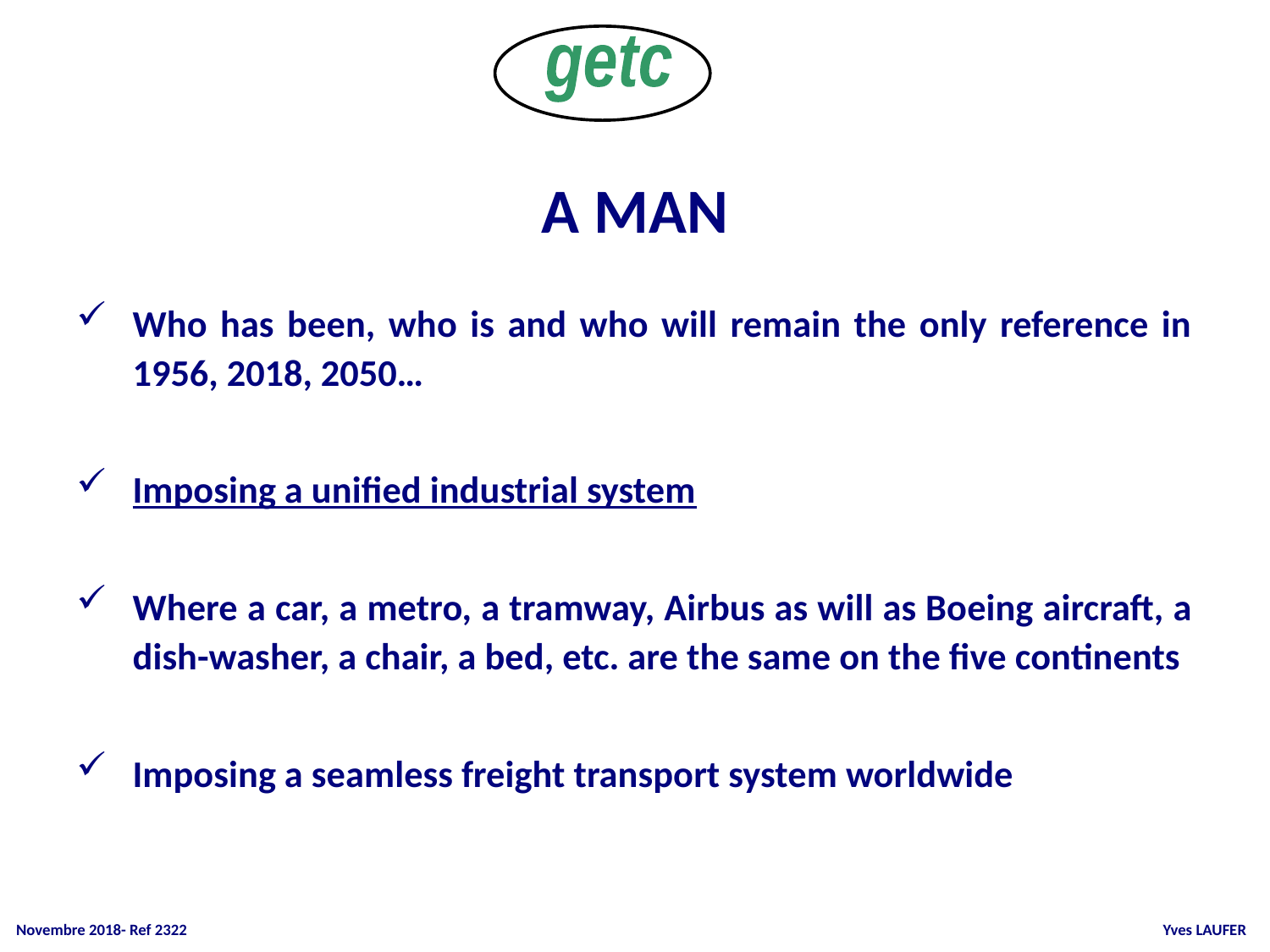

getc

A MAN

Who has been, who is and who will remain the only reference in 1956, 2018, 2050…

Imposing a unified industrial system

Where a car, a metro, a tramway, Airbus as will as Boeing aircraft, a dish-washer, a chair, a bed, etc. are the same on the five continents

Imposing a seamless freight transport system worldwide
 Novembre 2018- Ref 2322                                                                                                                        					  Yves LAUFER